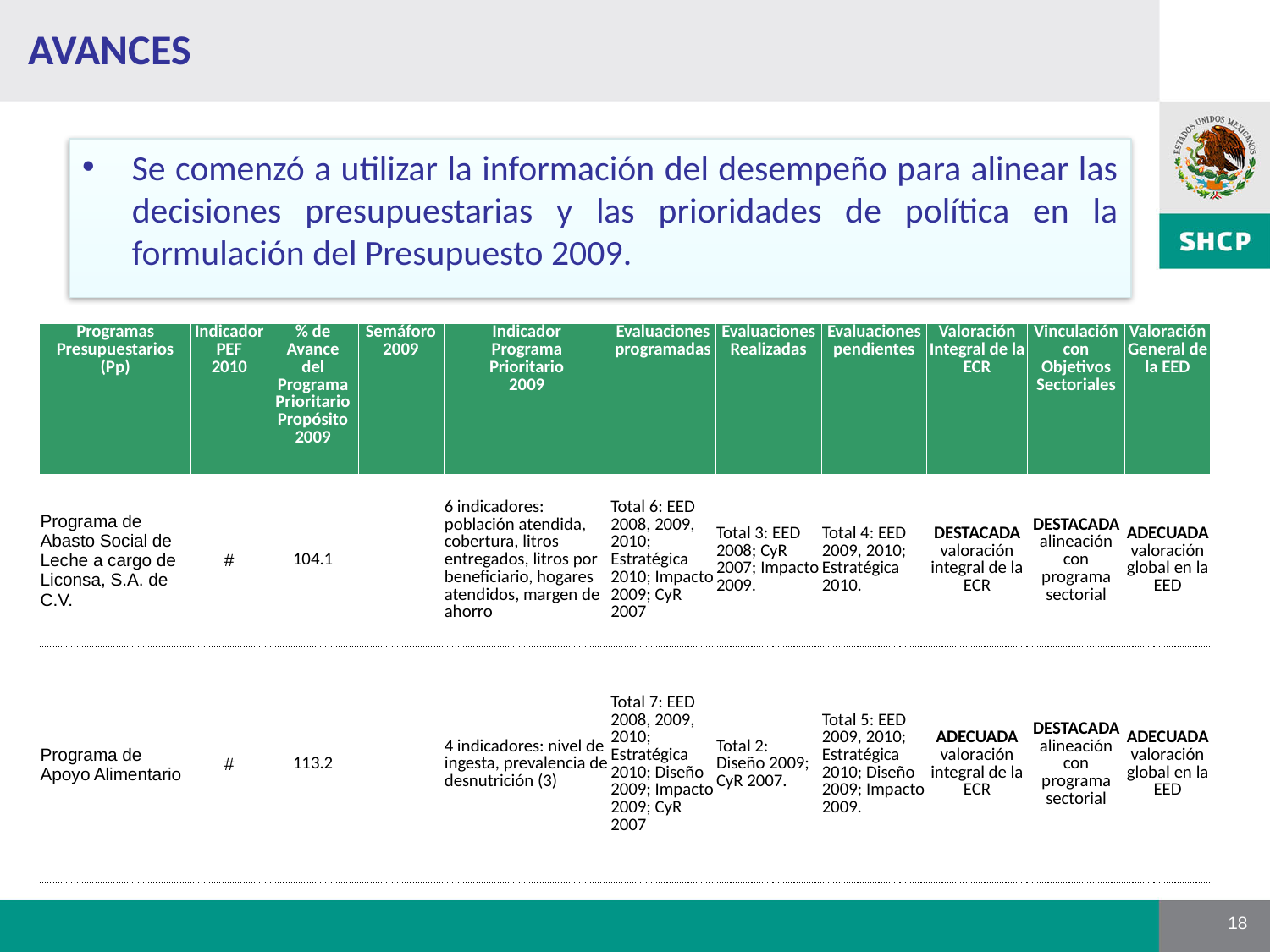

# Avances
Se comenzó a utilizar la información del desempeño para alinear las decisiones presupuestarias y las prioridades de política en la formulación del Presupuesto 2009.
| Programas Presupuestarios (Pp) | Indicador PEF 2010 | % de Avance del Programa Prioritario Propósito 2009 | Semáforo 2009 | Indicador Programa Prioritario 2009 | Evaluaciones programadas | Evaluaciones Realizadas | Evaluaciones pendientes | Valoración Integral de la ECR | Vinculación con Objetivos Sectoriales | Valoración General de la EED |
| --- | --- | --- | --- | --- | --- | --- | --- | --- | --- | --- |
| Programa de Abasto Social de Leche a cargo de Liconsa, S.A. de C.V. | # | 104.1 |  | 6 indicadores: población atendida, cobertura, litros entregados, litros por beneficiario, hogares atendidos, margen de ahorro | Total 6: EED 2008, 2009, 2010; Estratégica 2010; Impacto 2009; CyR 2007 | Total 3: EED 2008; CyR 2007; Impacto 2009. | Total 4: EED 2009, 2010; Estratégica 2010. | DESTACADA valoración integral de la ECR | DESTACADA alineación con programa sectorial | ADECUADA valoración global en la EED |
| Programa de Apoyo Alimentario | # | 113.2 |  | 4 indicadores: nivel de ingesta, prevalencia de desnutrición (3) | Total 7: EED 2008, 2009, 2010; Estratégica 2010; Diseño 2009; Impacto 2009; CyR 2007 | Total 2: Diseño 2009; CyR 2007. | Total 5: EED 2009, 2010; Estratégica 2010; Diseño 2009; Impacto 2009. | ADECUADA valoración integral de la ECR | DESTACADA alineación con programa sectorial | ADECUADA valoración global en la EED |